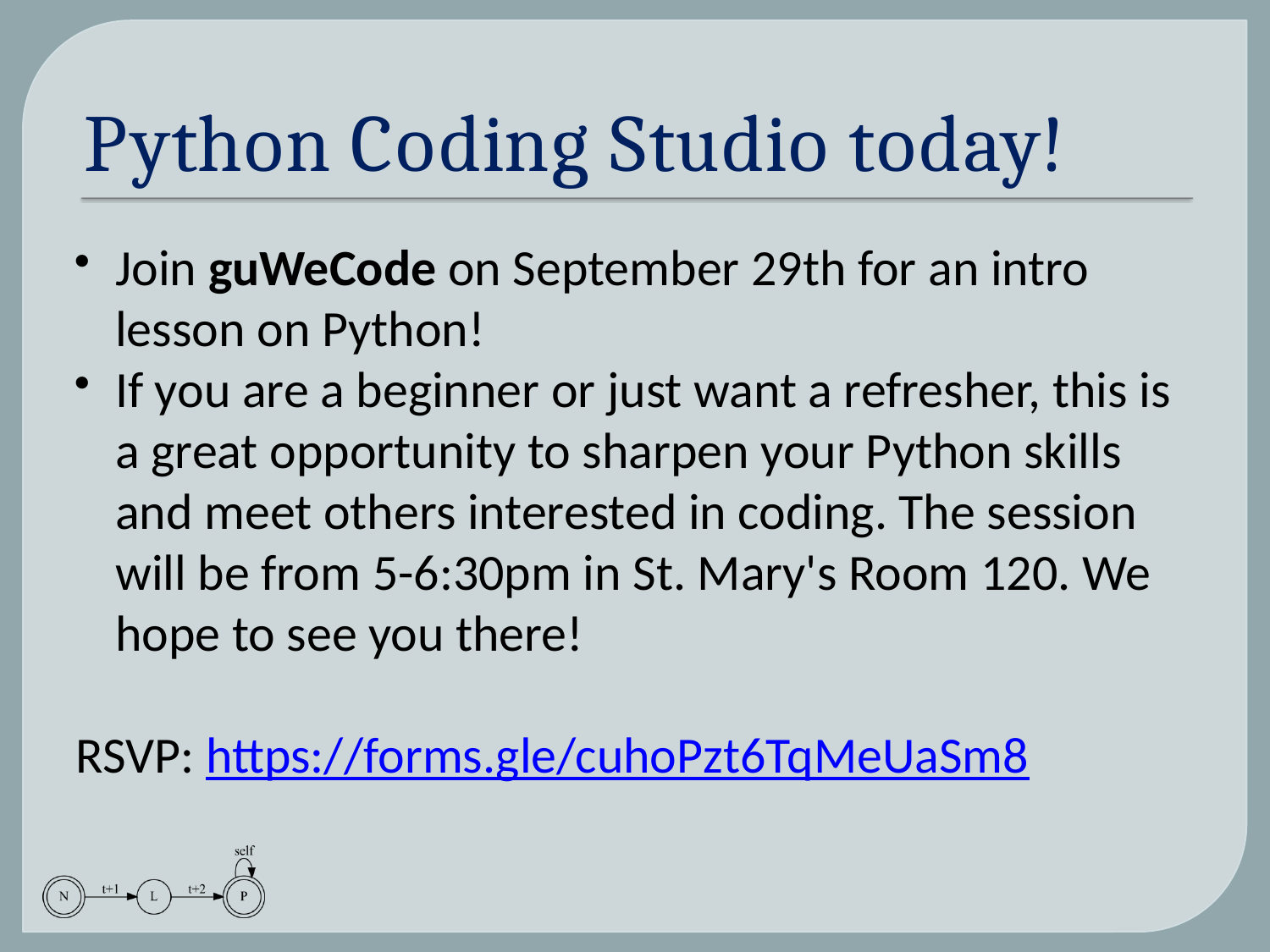

# Python Coding Studio today!
Join guWeCode on September 29th for an intro lesson on Python!
If you are a beginner or just want a refresher, this is a great opportunity to sharpen your Python skills and meet others interested in coding. The session will be from 5-6:30pm in St. Mary's Room 120. We hope to see you there!

RSVP: https://forms.gle/cuhoPzt6TqMeUaSm8